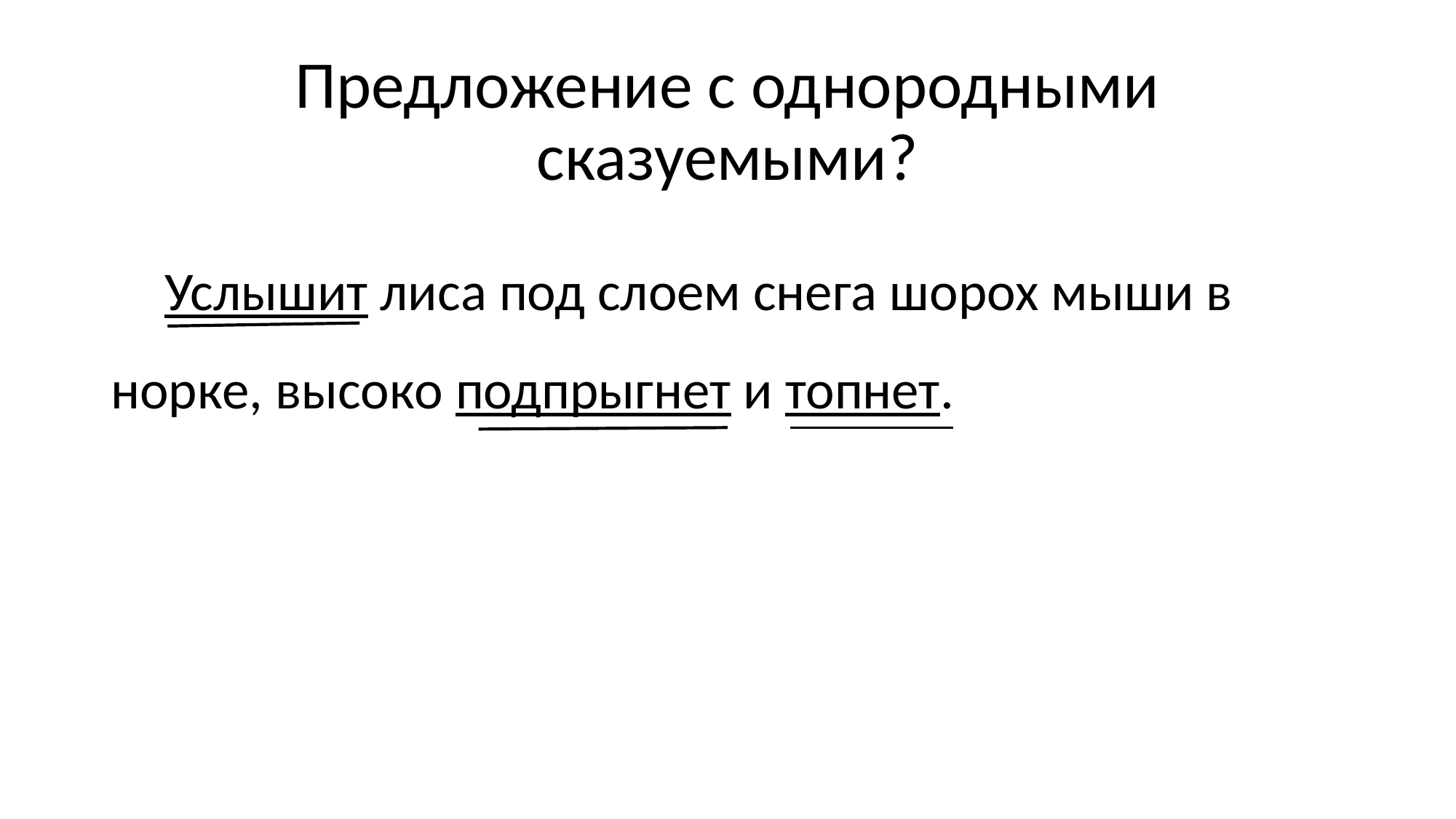

# Предложение с однородными сказуемыми?
Услышит лиса под слоем снега шорох мыши в норке, высоко подпрыгнет и топнет.